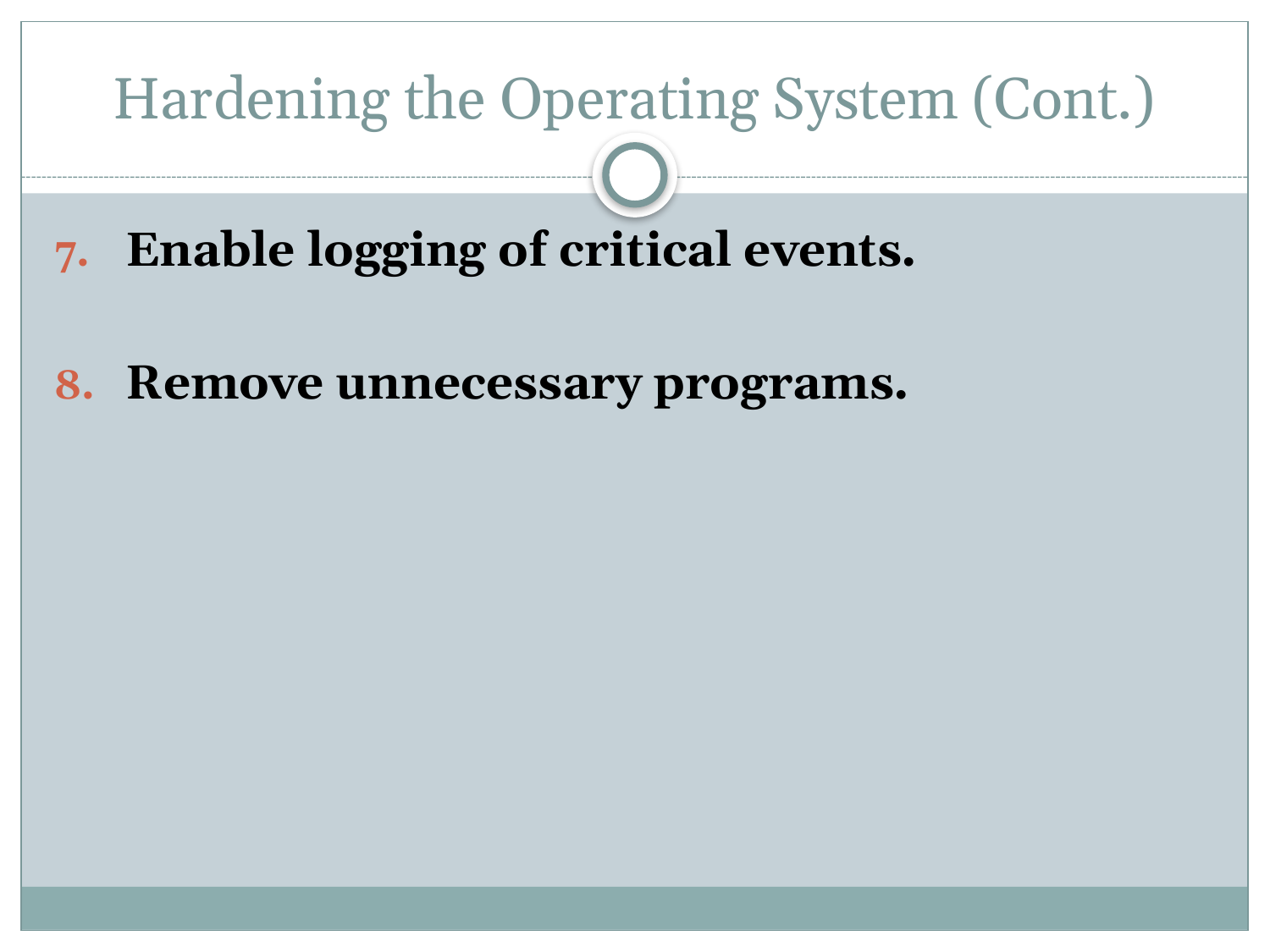

# Hardening the Operating System (Cont.)
Enable logging of critical events.

Remove unnecessary programs.